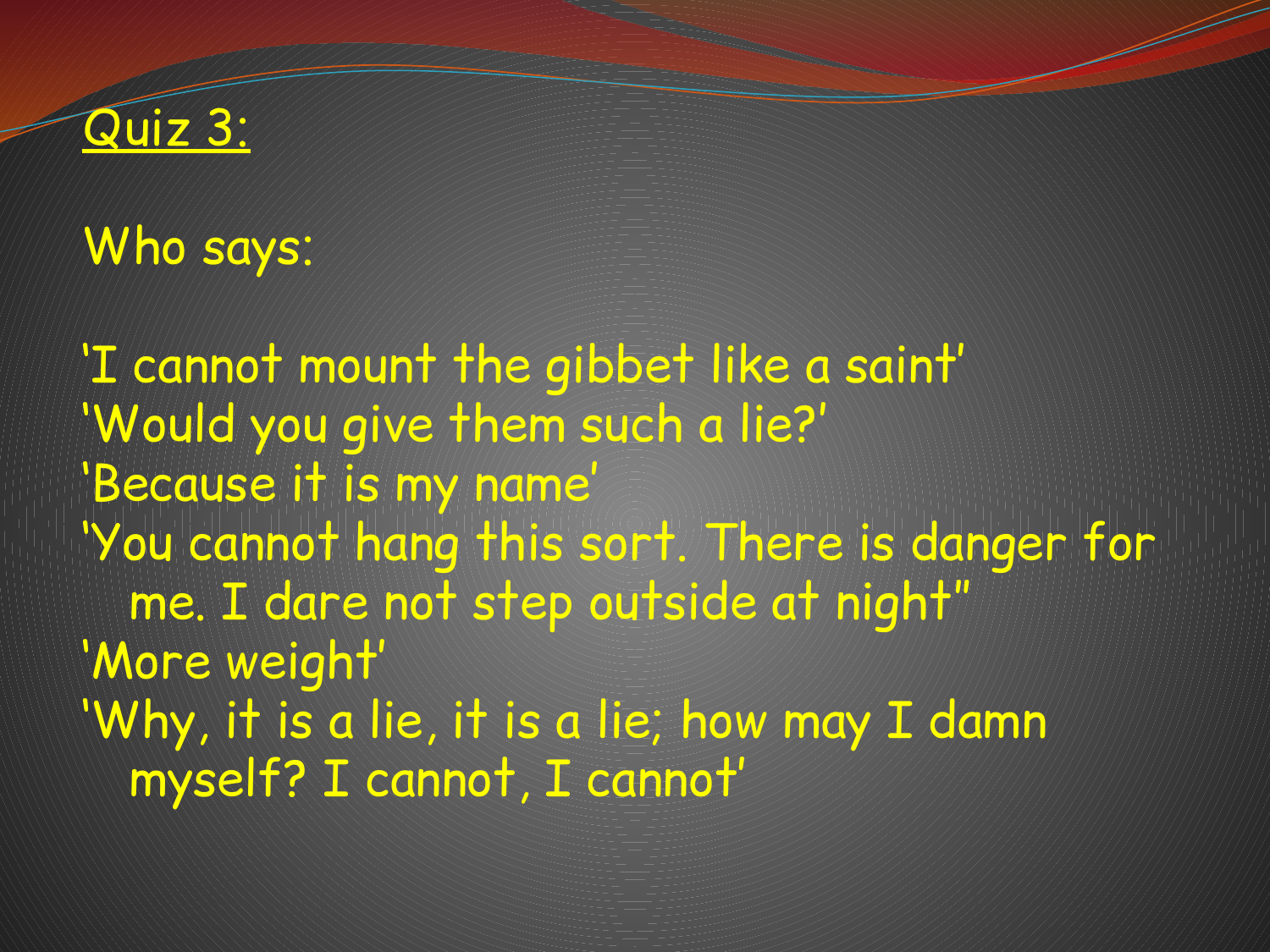

Quiz 3:

Who says:

‘I cannot mount the gibbet like a saint’
‘Would you give them such a lie?’
‘Because it is my name’
‘You cannot hang this sort. There is danger for me. I dare not step outside at night”
‘More weight’
‘Why, it is a lie, it is a lie; how may I damn myself? I cannot, I cannot’